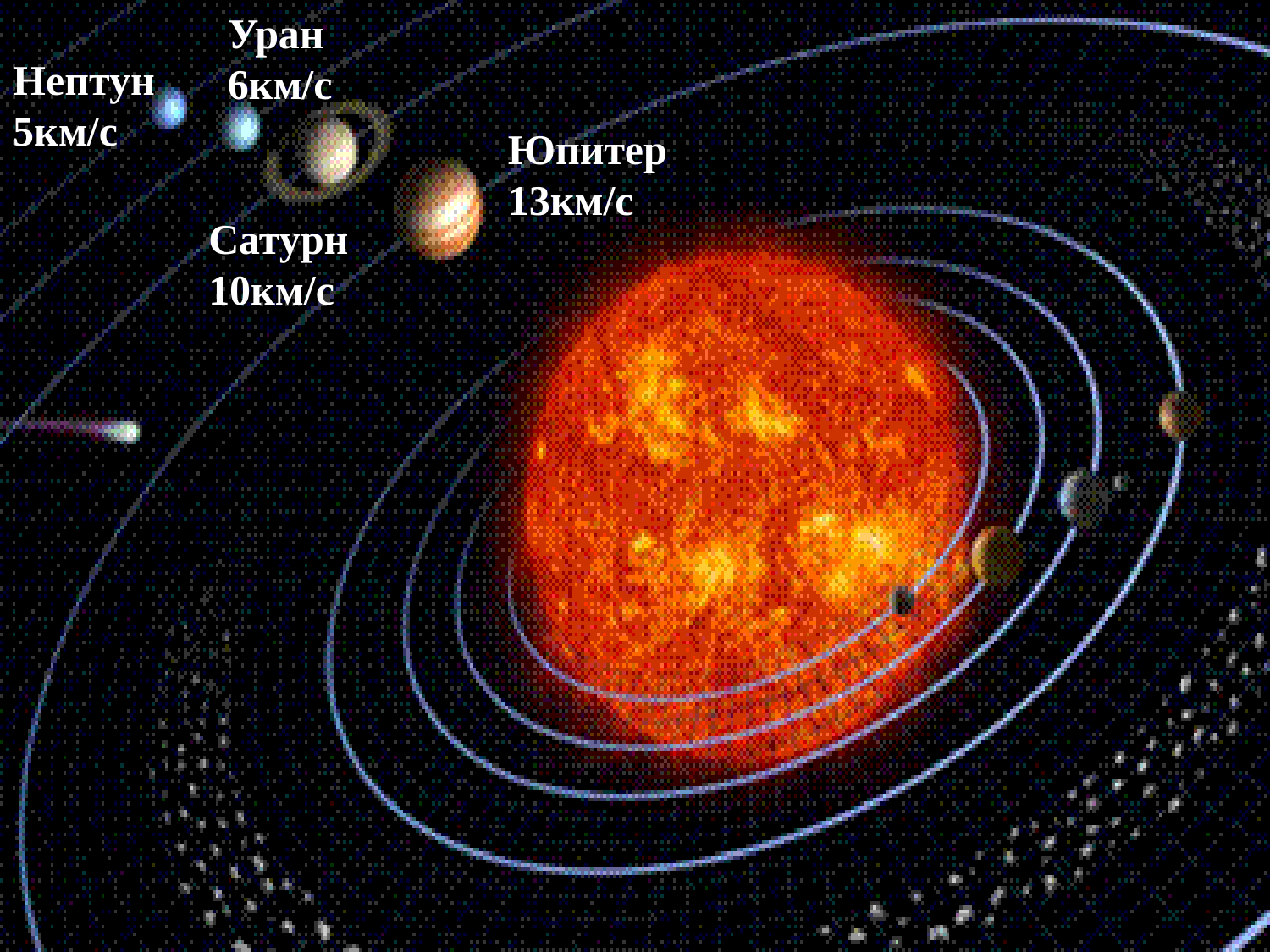

Уран
6км/с
Нептун
5км/с
Юпитер
13км/с
Сатурн
10км/с